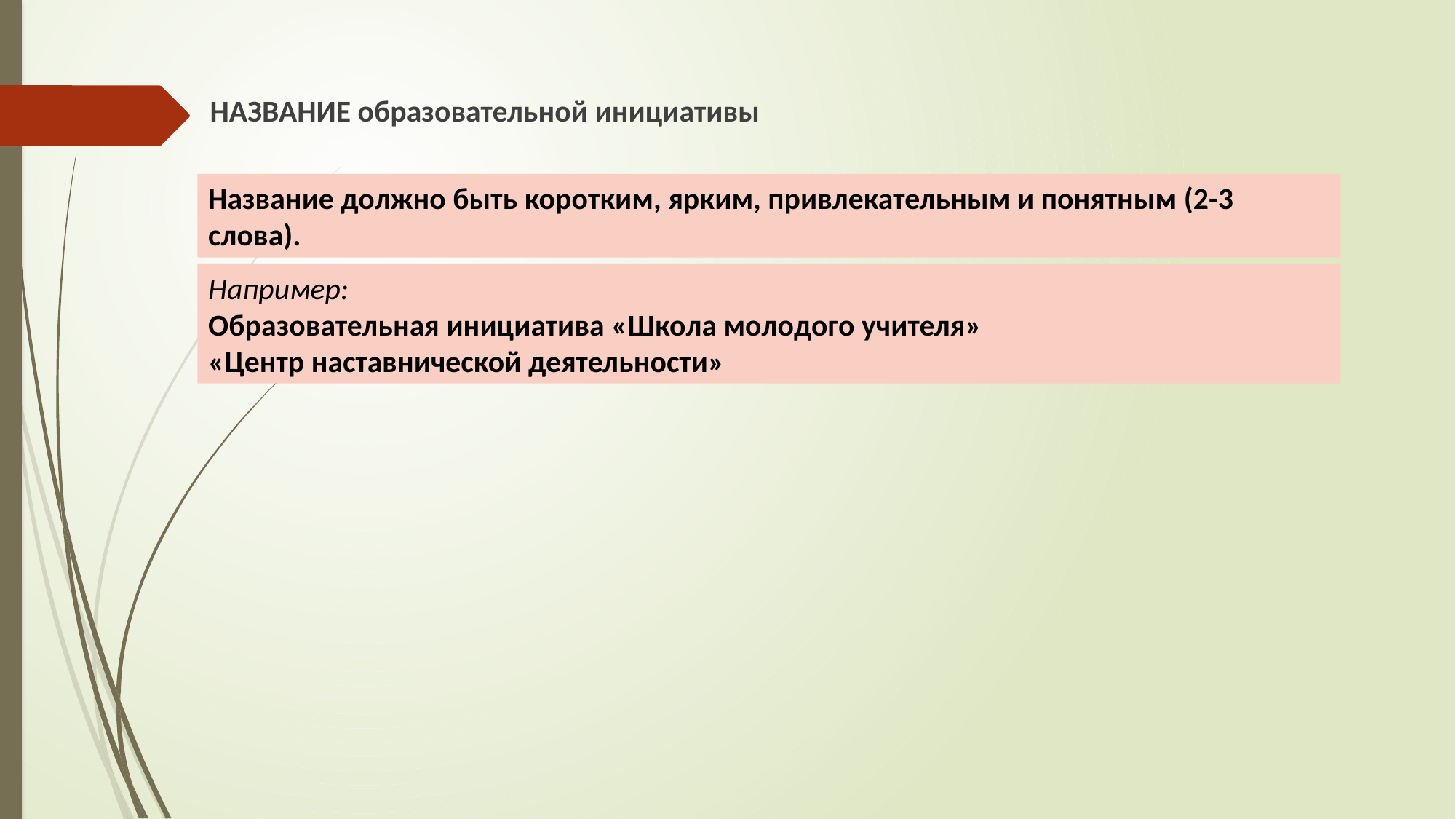

НАЗВАНИЕ образовательной инициативы
Название должно быть коротким, ярким, привлекательным и понятным (2-3 слова).
Например:
Образовательная инициатива «Школа молодого учителя»
«Центр наставнической деятельности»